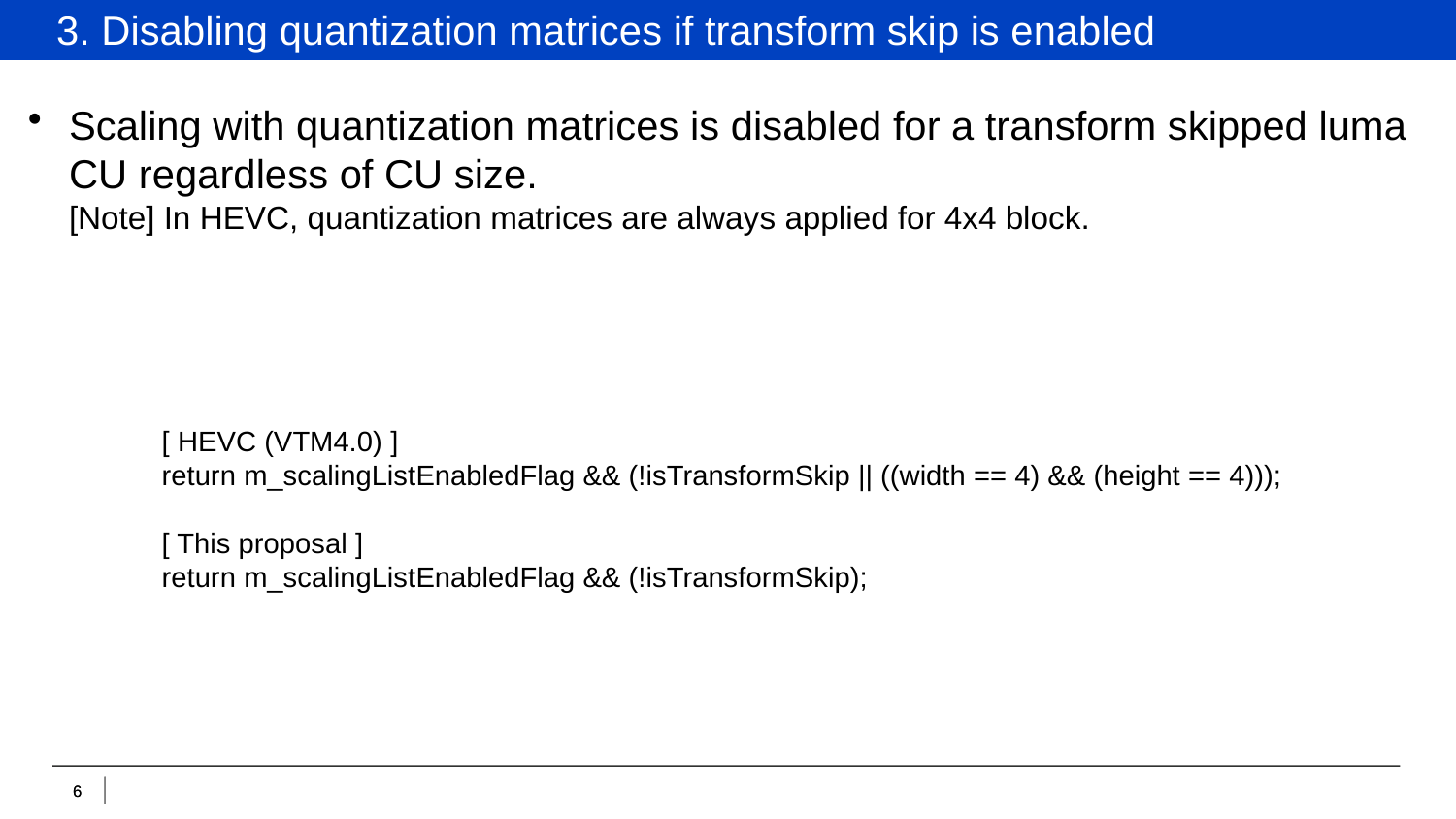

3. Disabling quantization matrices if transform skip is enabled
Scaling with quantization matrices is disabled for a transform skipped luma CU regardless of CU size.
[Note] In HEVC, quantization matrices are always applied for 4x4 block.
[ HEVC (VTM4.0) ]
return m_scalingListEnabledFlag && (!isTransformSkip || ((width == 4) && (height == 4)));

[ This proposal ]
return m_scalingListEnabledFlag && (!isTransformSkip);
6